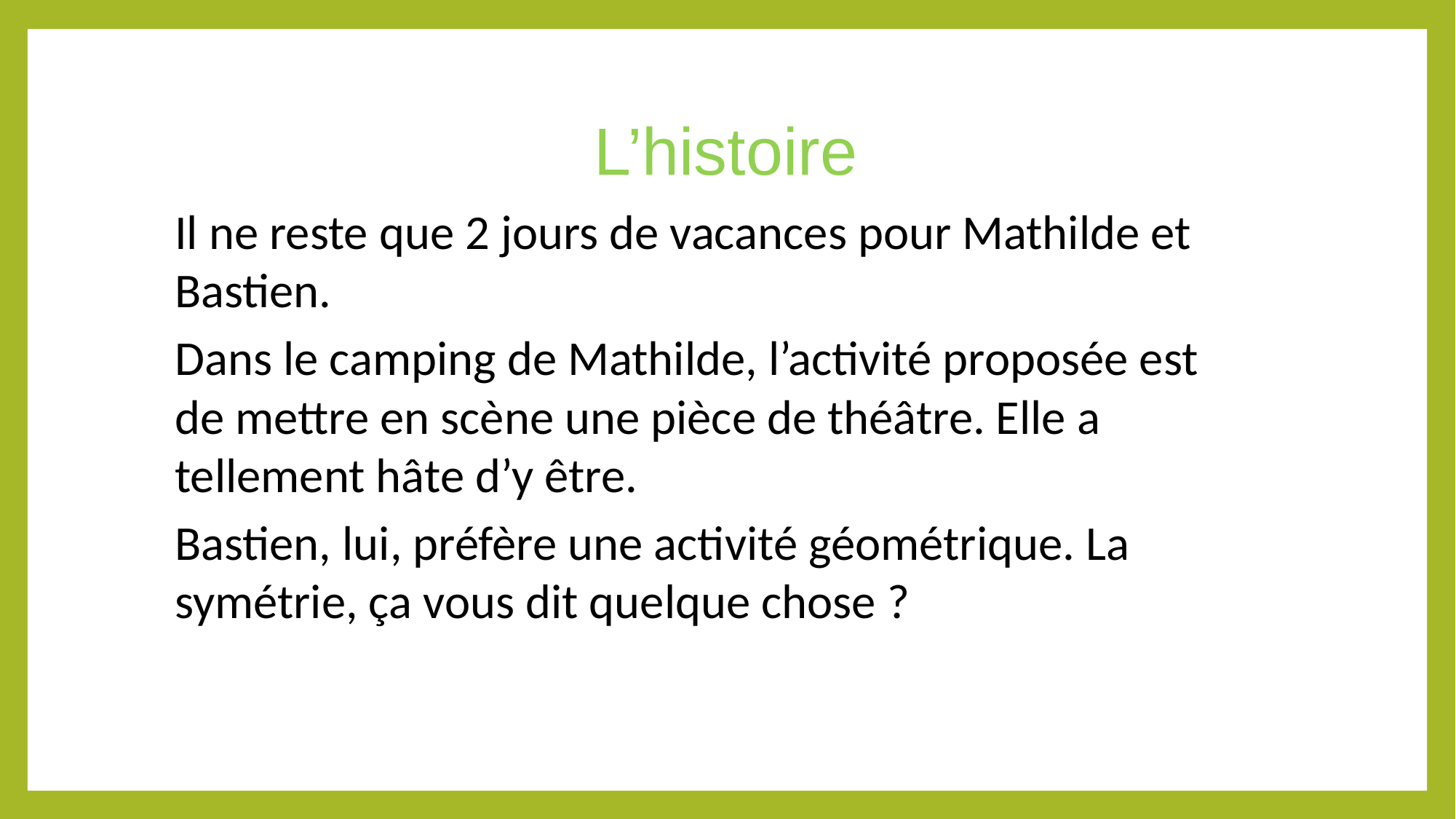

# L’histoire
Il ne reste que 2 jours de vacances pour Mathilde et Bastien.
Dans le camping de Mathilde, l’activité proposée est de mettre en scène une pièce de théâtre. Elle a tellement hâte d’y être.
Bastien, lui, préfère une activité géométrique. La symétrie, ça vous dit quelque chose ?